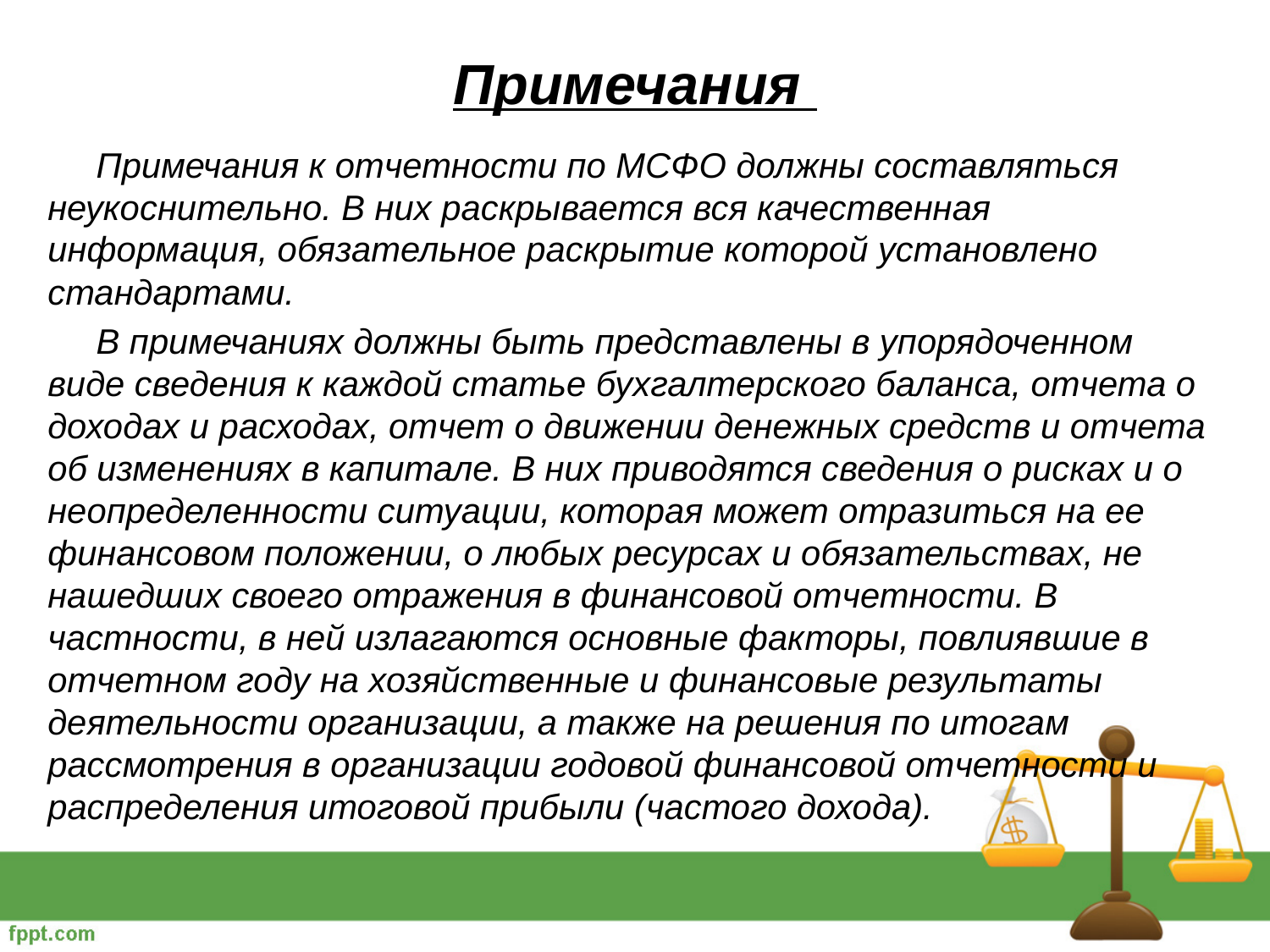

# Примечания
     Примечания к отчетности по МСФО должны составляться неукоснительно. В них раскрывается вся качественная информация, обязательное раскрытие которой установлено стандартами.
     В примечаниях должны быть представлены в упорядоченном виде сведения к каждой статье бухгалтерского баланса, отчета о доходах и расходах, отчет о движении денежных средств и отчета об изменениях в капитале. В них приводятся сведения о рисках и о неопределенности ситуации, которая может отразиться на ее финансовом положении, о любых ресурсах и обязательствах, не нашедших своего отражения в финансовой отчетности. В частности, в ней излагаются основные факторы, повлиявшие в отчетном году на хозяйственные и финансовые результаты деятельности организации, а также на решения по итогам рассмотрения в организации годовой финансовой отчетности и распределения итоговой прибыли (частого дохода).